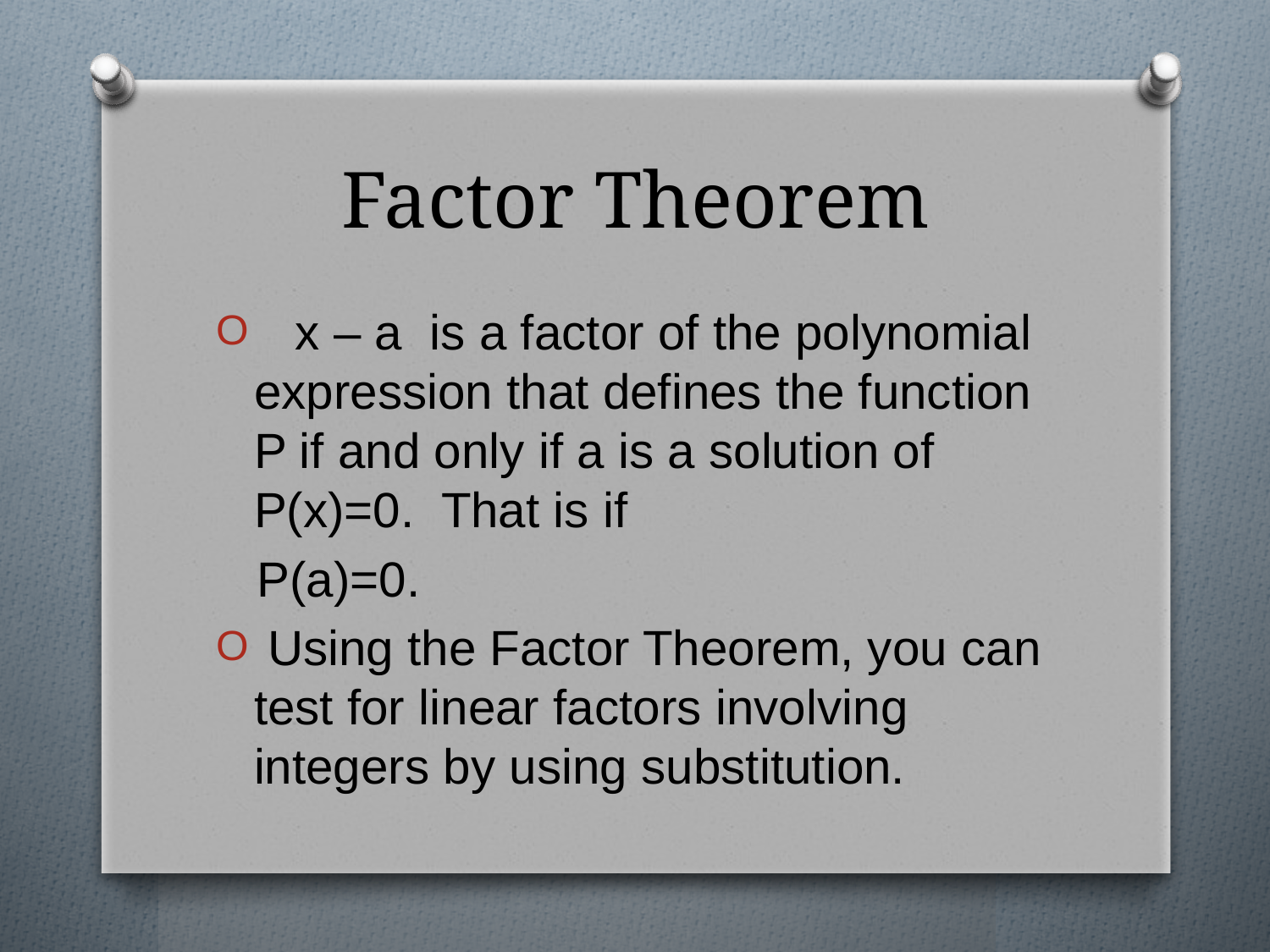

# Factor Theorem
   x – a  is a factor of the polynomial expression that defines the function P if and only if a is a solution of P(x)=0.  That is if
   P(a)=0.
 Using the Factor Theorem, you can test for linear factors involving integers by using substitution.